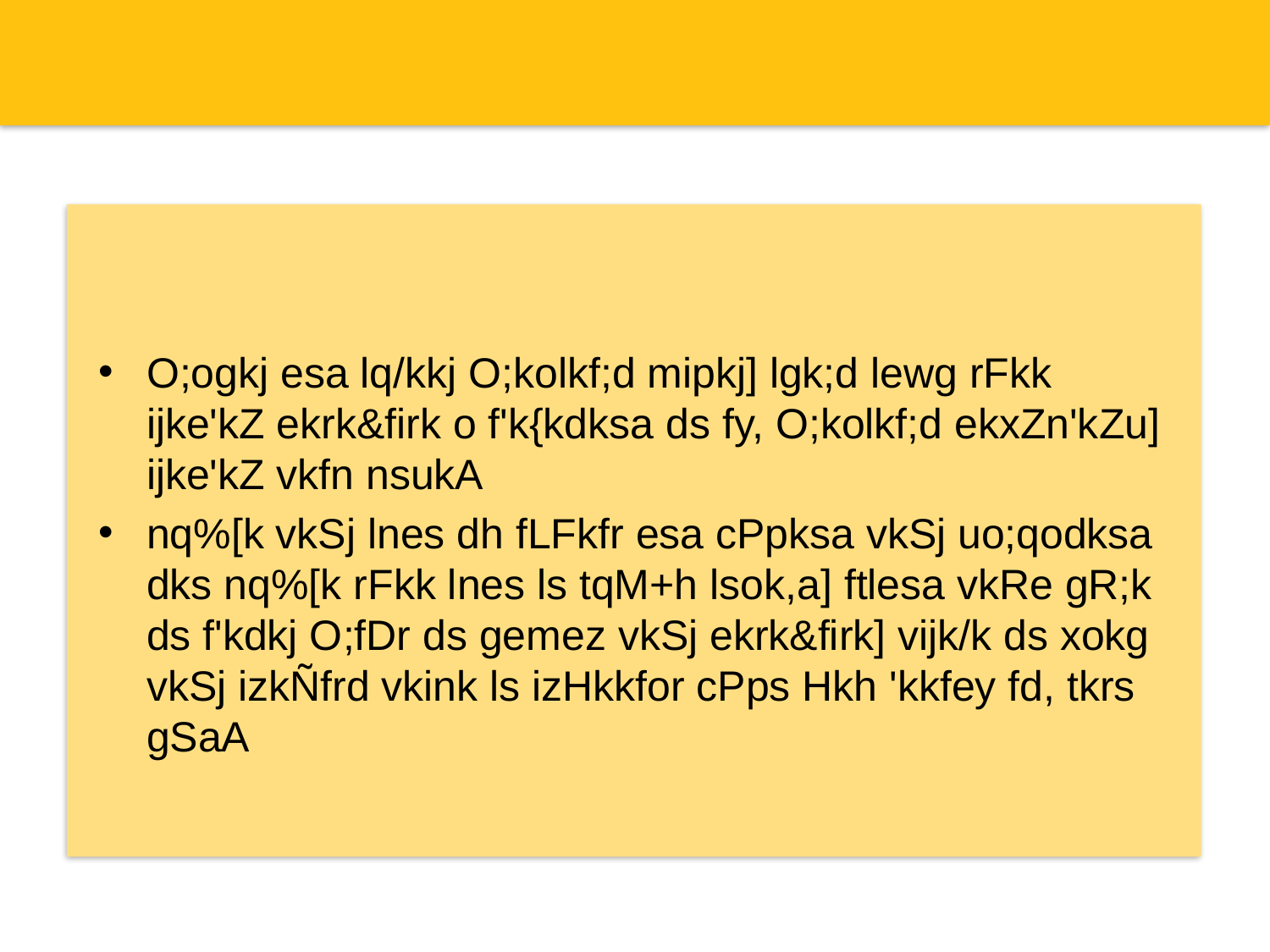

O;ogkj esa lq/kkj O;kolkf;d mipkj] lgk;d lewg rFkk ijke'kZ ekrk&firk o f'k{kdksa ds fy, O;kolkf;d ekxZn'kZu] ijke'kZ vkfn nsukA
nq%[k vkSj lnes dh fLFkfr esa cPpksa vkSj uo;qodksa dks nq%[k rFkk lnes ls tqM+h lsok,a] ftlesa vkRe gR;k ds f'kdkj O;fDr ds gemez vkSj ekrk&firk] vijk/k ds xokg vkSj izkÑfrd vkink ls izHkkfor cPps Hkh 'kkfey fd, tkrs gSaA